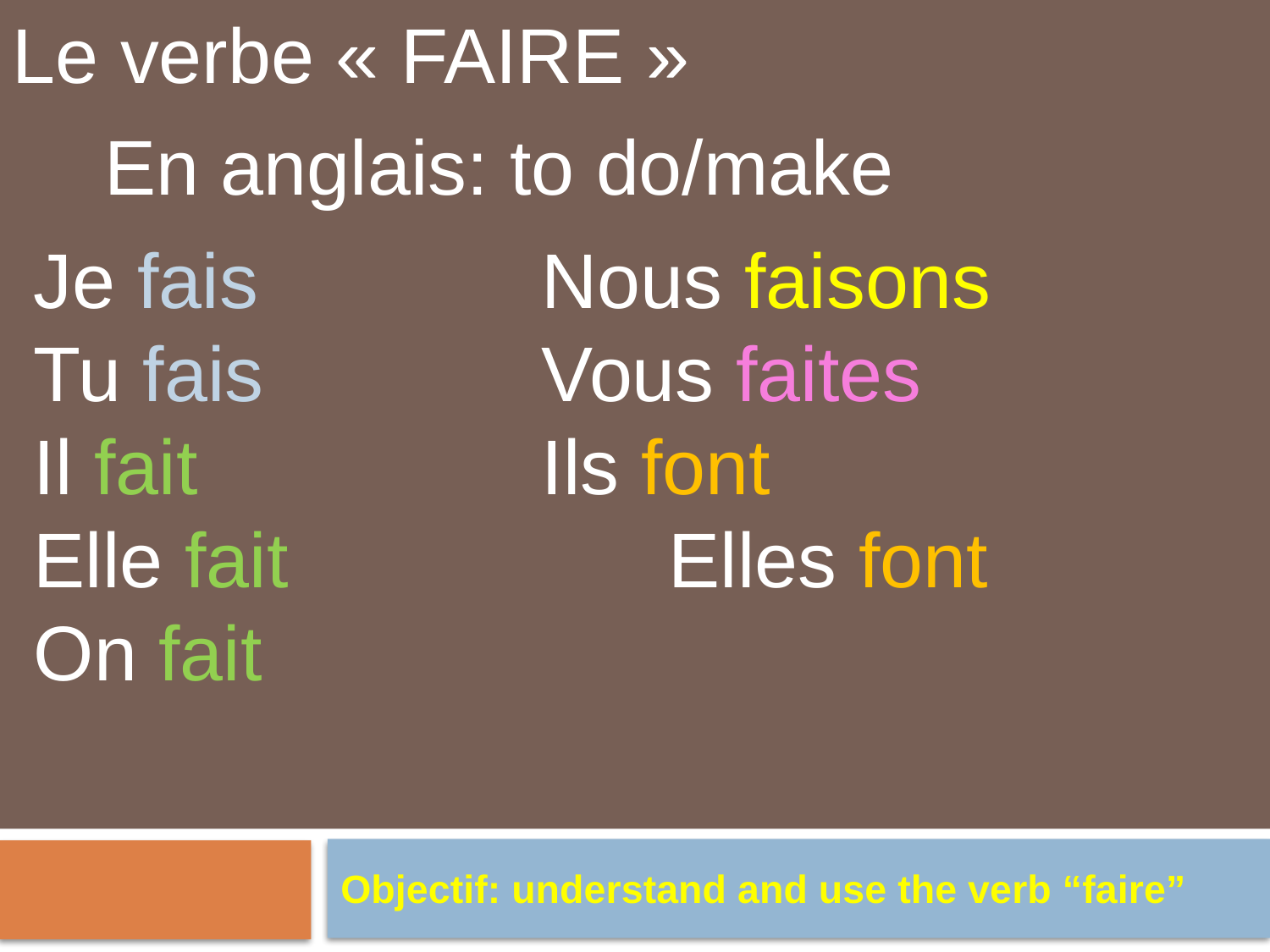

Le verbe « FAIRE »
En anglais: to do/make
Je fais			Nous faisons
Tu fais			Vous faites
Il fait			Ils font
Elle fait			Elles font
On fait
Objectif: understand and use the verb “faire”